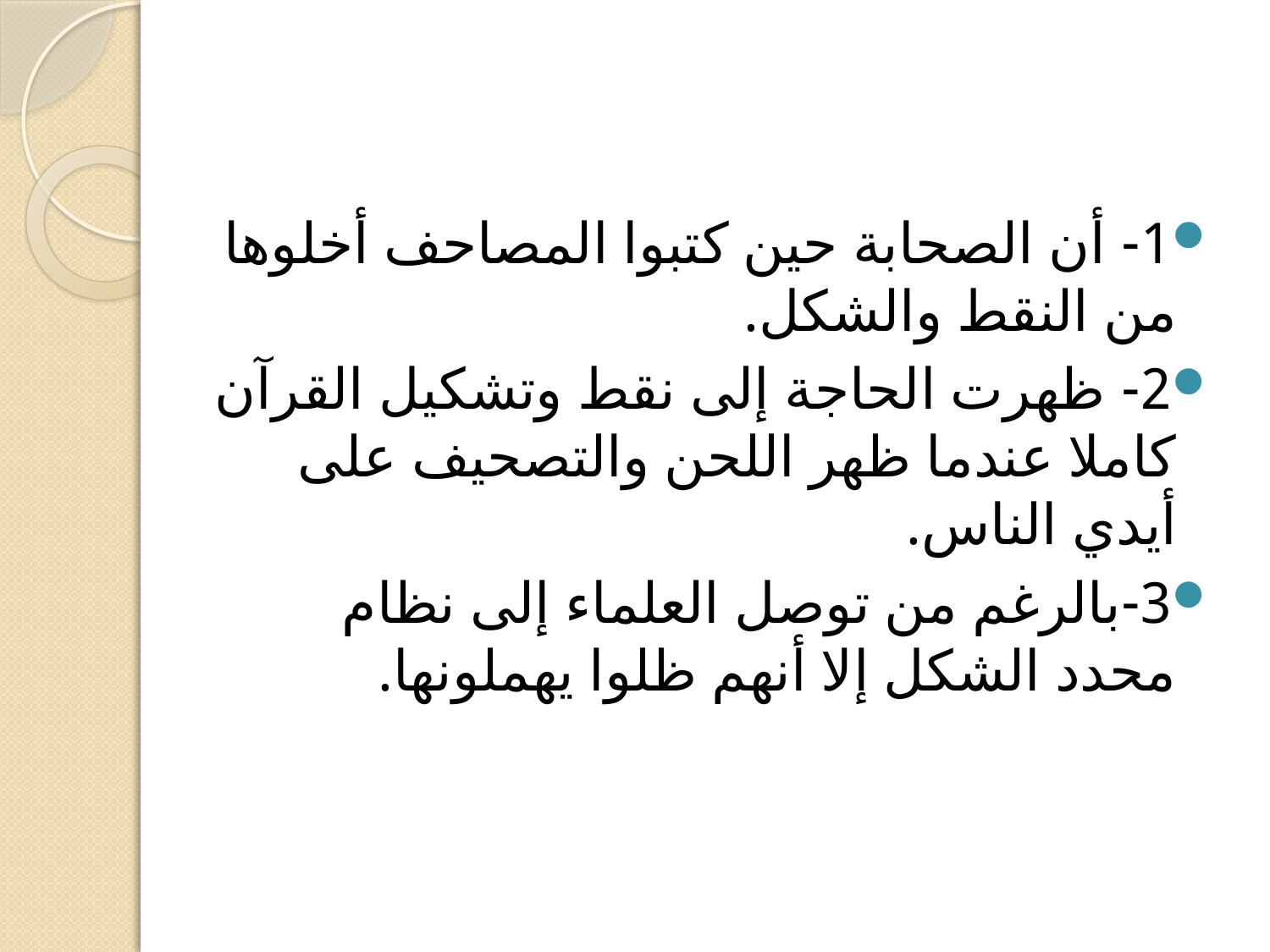

#
1- أن الصحابة حين كتبوا المصاحف أخلوها من النقط والشكل.
2- ظهرت الحاجة إلى نقط وتشكيل القرآن كاملا عندما ظهر اللحن والتصحيف على أيدي الناس.
3-بالرغم من توصل العلماء إلى نظام محدد الشكل إلا أنهم ظلوا يهملونها.